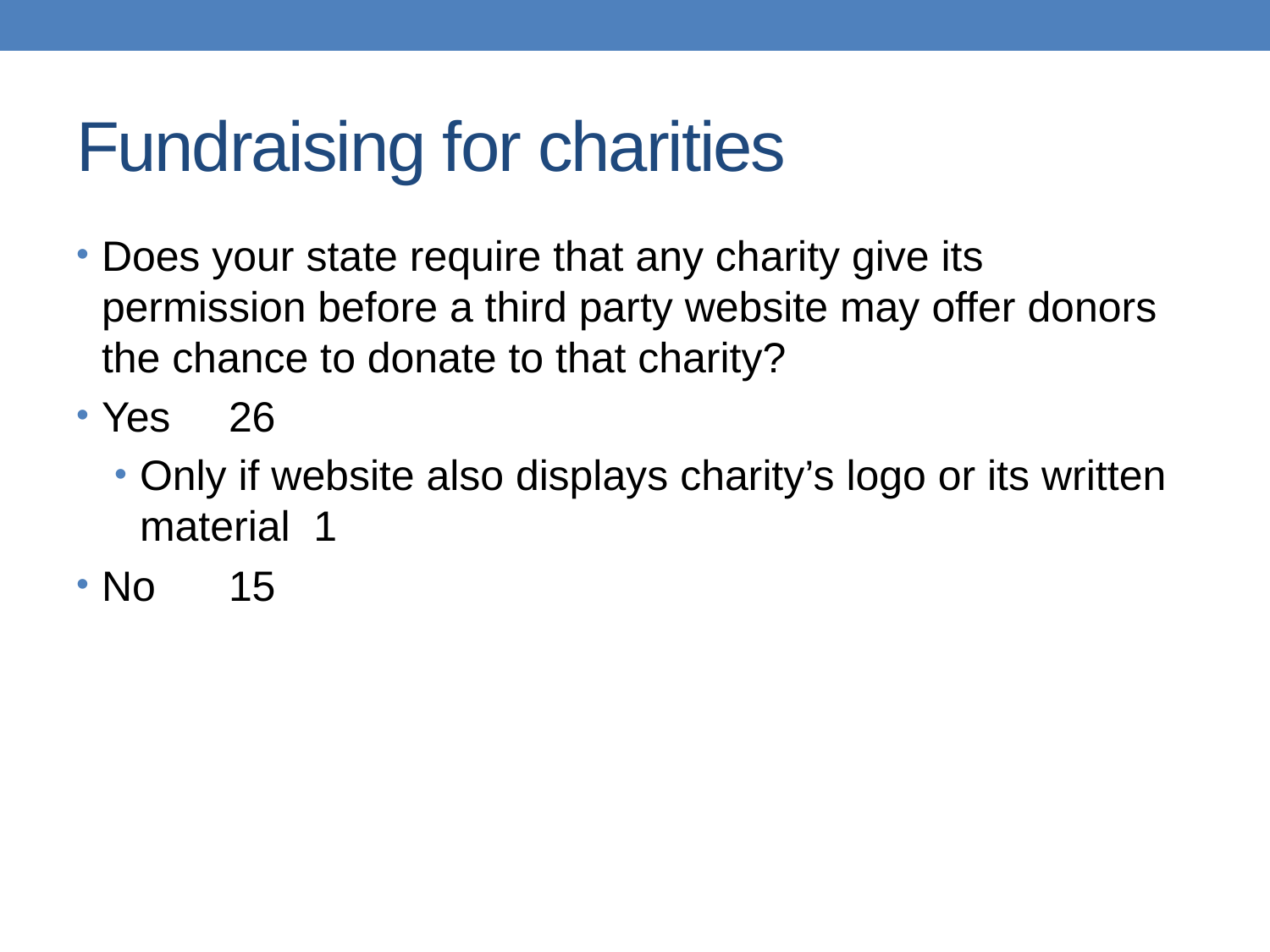

# Fundraising for charities
Does your state require that any charity give its permission before a third party website may offer donors the chance to donate to that charity?
Yes	26
Only if website also displays charity’s logo or its written material  1
No	15